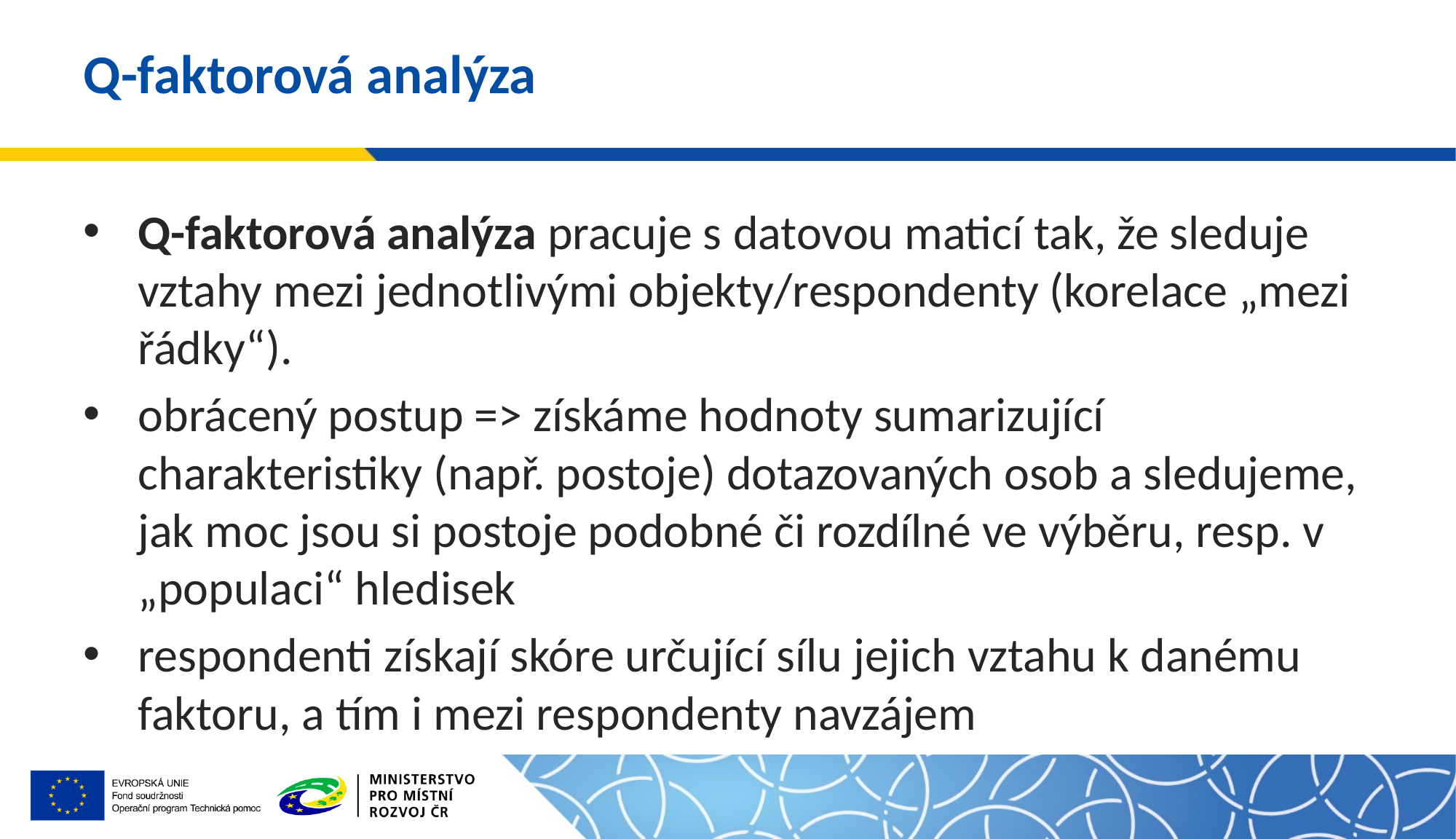

# Q-faktorová analýza
Q-faktorová analýza pracuje s datovou maticí tak, že sleduje vztahy mezi jednotlivými objekty/respondenty (korelace „mezi řádky“).
obrácený postup => získáme hodnoty sumarizující charakteristiky (např. postoje) dotazovaných osob a sledujeme, jak moc jsou si postoje podobné či rozdílné ve výběru, resp. v „populaci“ hledisek
respondenti získají skóre určující sílu jejich vztahu k danému faktoru, a tím i mezi respondenty navzájem